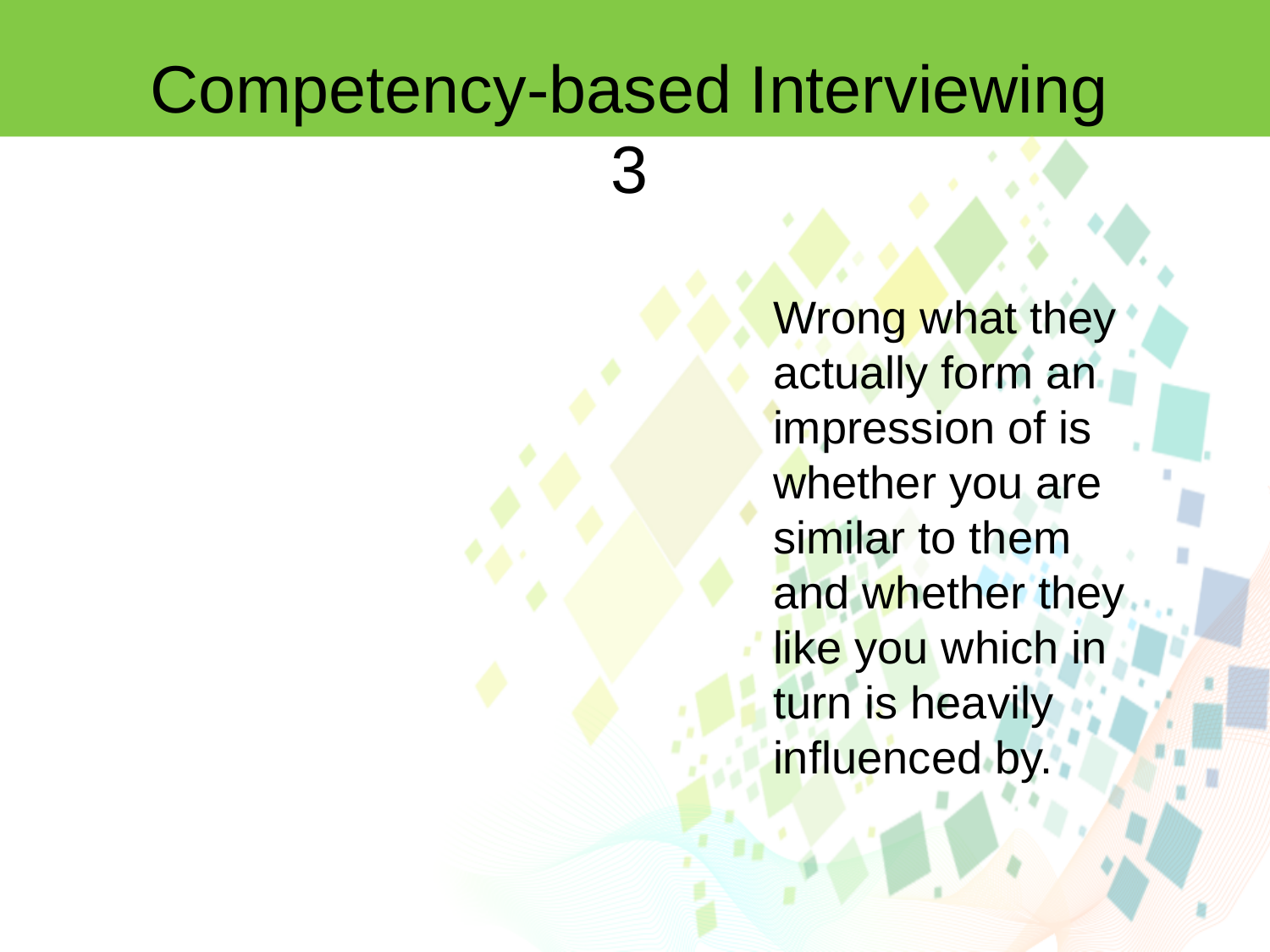

Competency-based Interviewing 3
Wrong what they actually form an impression of is whether you are similar to them and whether they like you which in turn is heavily influenced by.